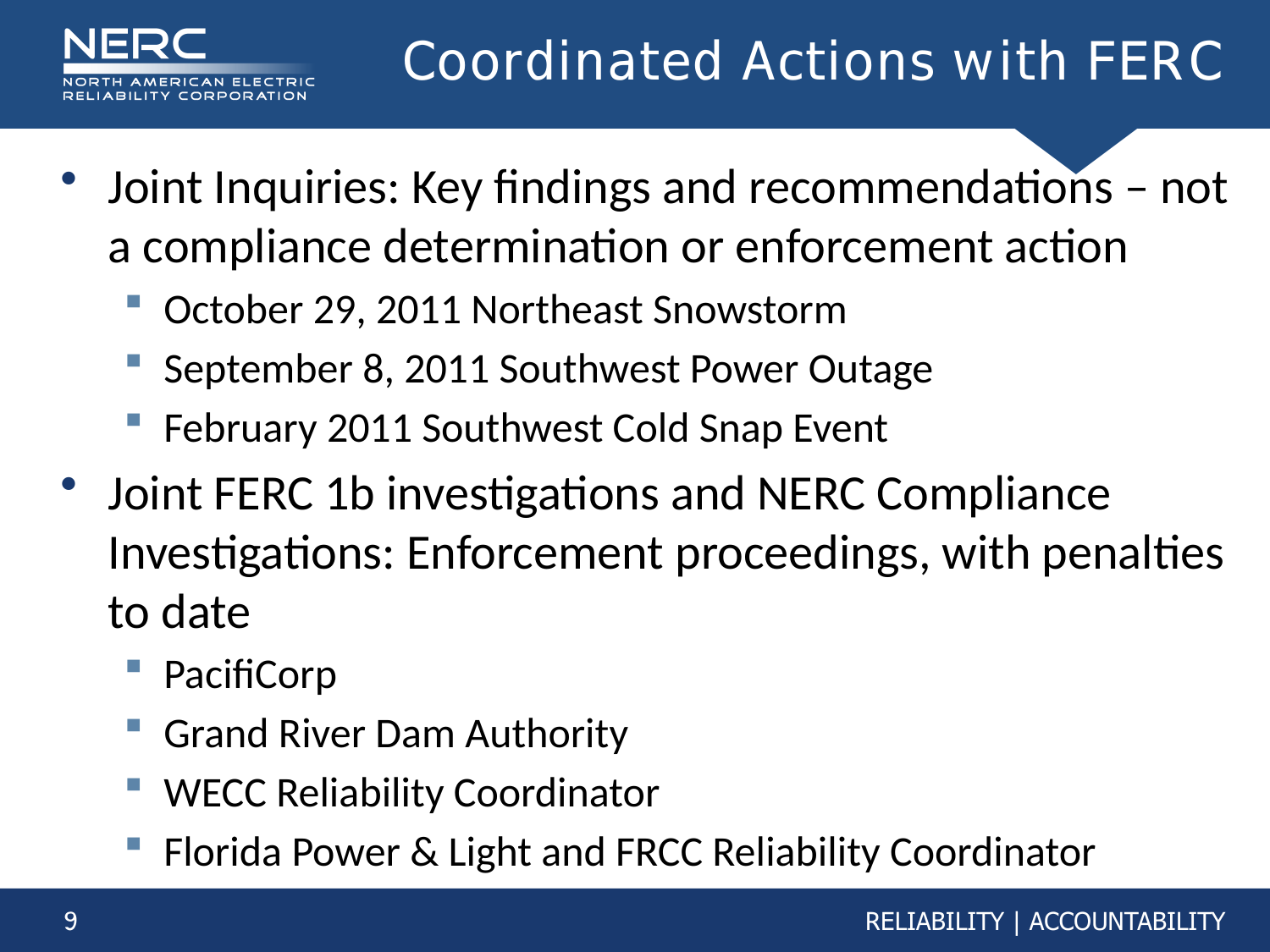

# Coordinated Actions with FERC
Joint Inquiries: Key findings and recommendations – not a compliance determination or enforcement action
October 29, 2011 Northeast Snowstorm
September 8, 2011 Southwest Power Outage
February 2011 Southwest Cold Snap Event
Joint FERC 1b investigations and NERC Compliance Investigations: Enforcement proceedings, with penalties to date
PacifiCorp
Grand River Dam Authority
WECC Reliability Coordinator
Florida Power & Light and FRCC Reliability Coordinator